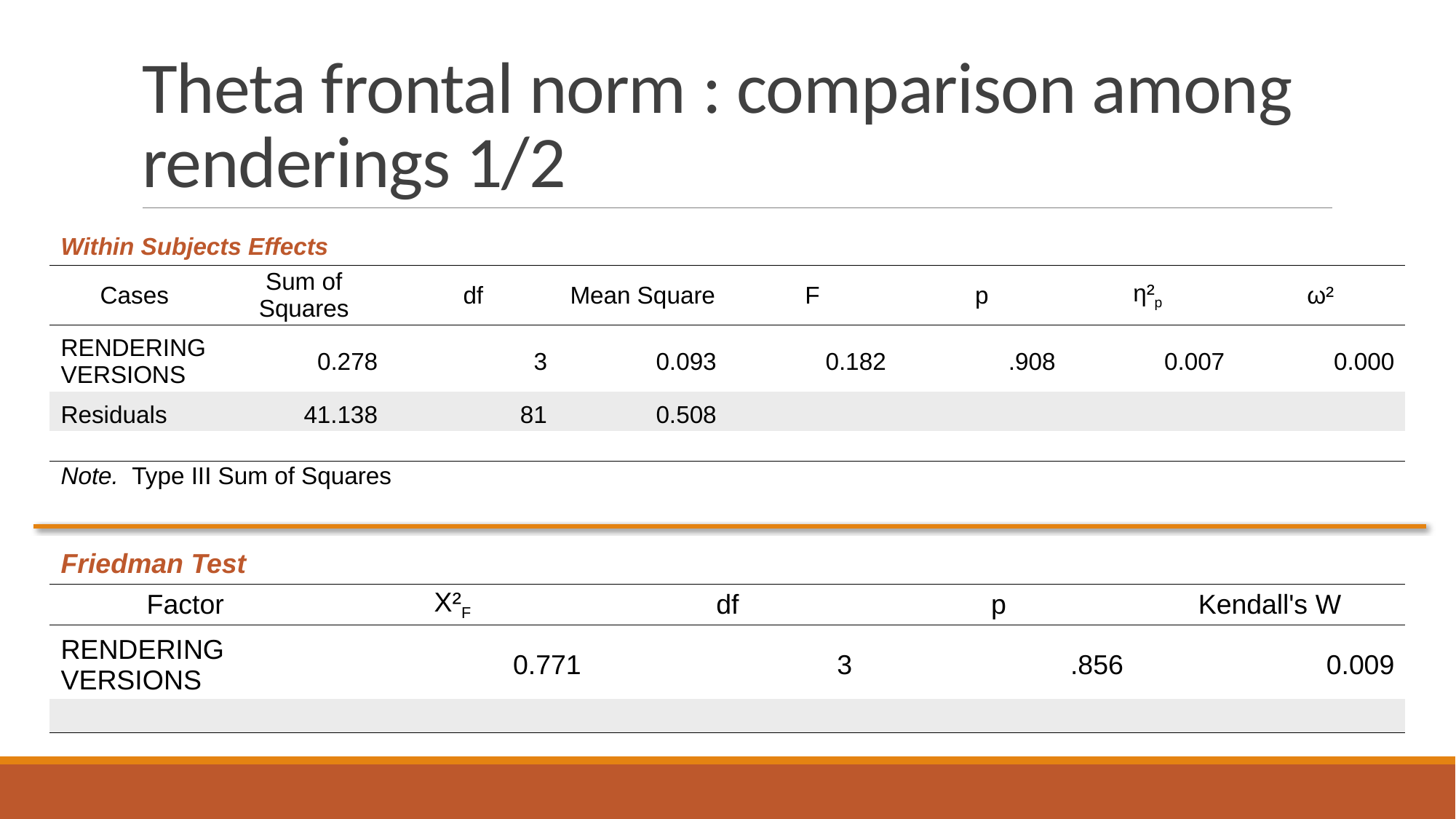

# Theta frontal norm : comparison among renderings​ 1/2
| Within Subjects Effects |  |  |  |  |  |  |  |
| --- | --- | --- | --- | --- | --- | --- | --- |
| Cases | Sum of Squares | df | Mean Square | F | p | η²p | ω² |
| RENDERING VERSIONS | 0.278 | 3 | 0.093 | 0.182 | .908 | 0.007 | 0.000 |
| Residuals | 41.138 | 81 | 0.508 |  |  |  |  |
|  |  |  |  |  |  |  |  |
| Note.  Type III Sum of Squares |  |  |  |  |  |  |  |
| Friedman Test |  |  |  |  |
| --- | --- | --- | --- | --- |
| Factor | Χ²F | df | p | Kendall's W |
| RENDERING VERSIONS | 0.771 | 3 | .856 | 0.009 |
|  |  |  |  |  |